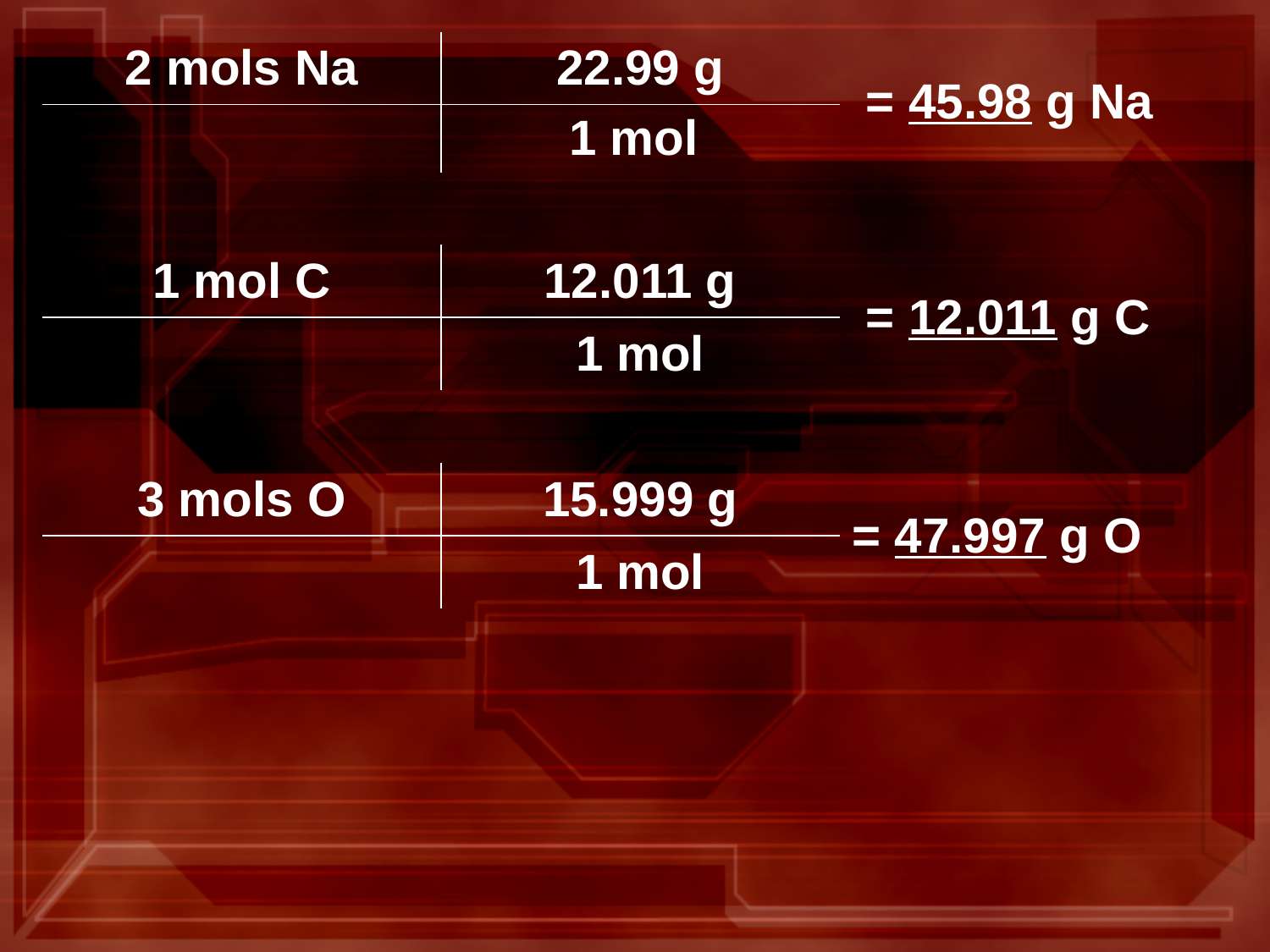

| 2 mols Na | 22.99 g | = 45.98 g Na |
| --- | --- | --- |
|  | 1 mol |  |
|  |  |  |
| 1 mol C | 12.011 g | = 12.011 g C |
|  | 1 mol |  |
|  |  |  |
| 3 mols O | 15.999 g | = 47.997 g O |
|  | 1 mol |  |